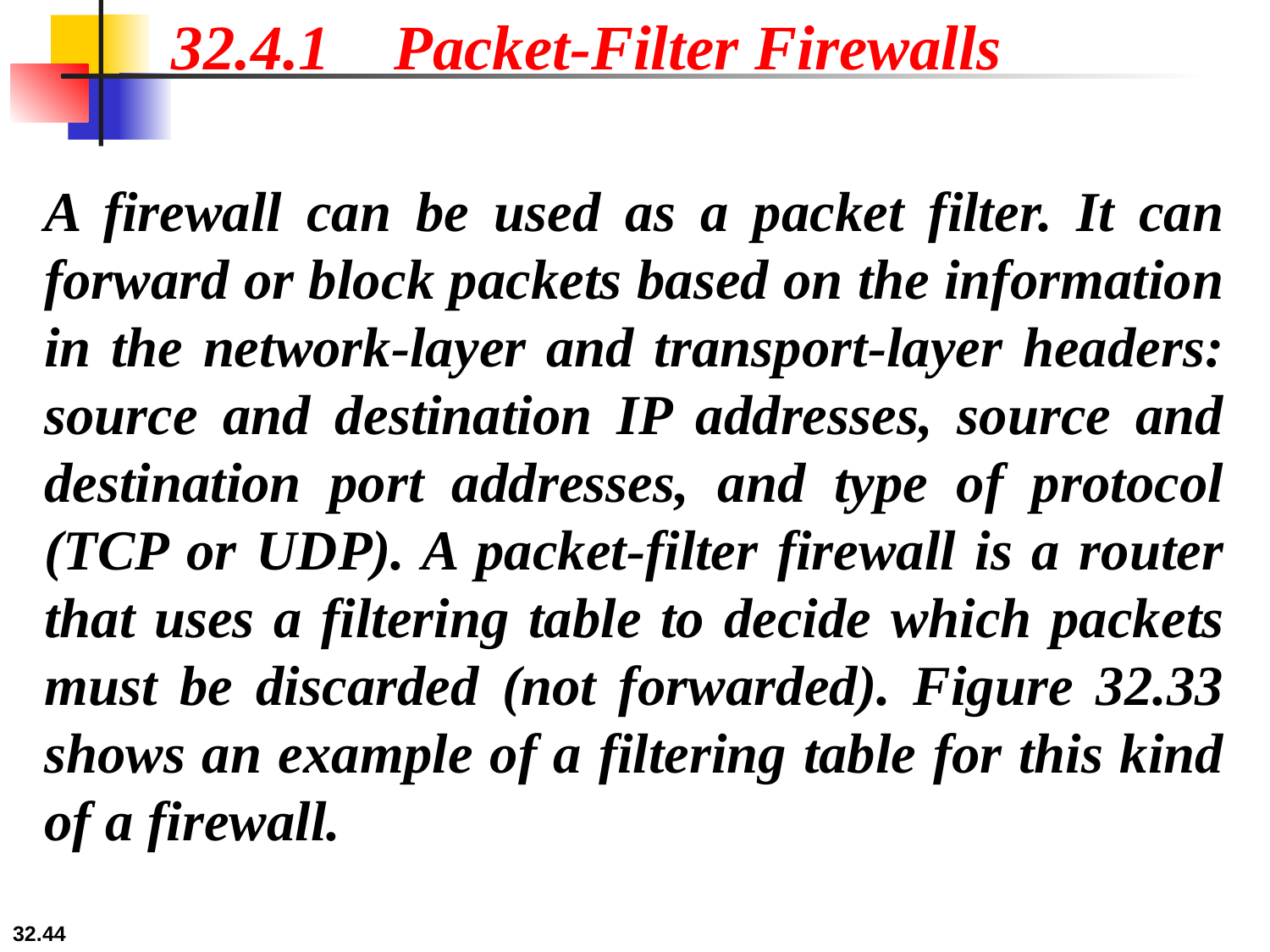

32.4.1    Packet-Filter Firewalls

A firewall can be used as a packet filter. It can forward or block packets based on the information in the network-layer and transport-layer headers: source and destination IP addresses, source and destination port addresses, and type of protocol (TCP or UDP). A packet-filter firewall is a router that uses a filtering table to decide which packets must be discarded (not forwarded). Figure 32.33 shows an example of a filtering table for this kind of a firewall.

32.44